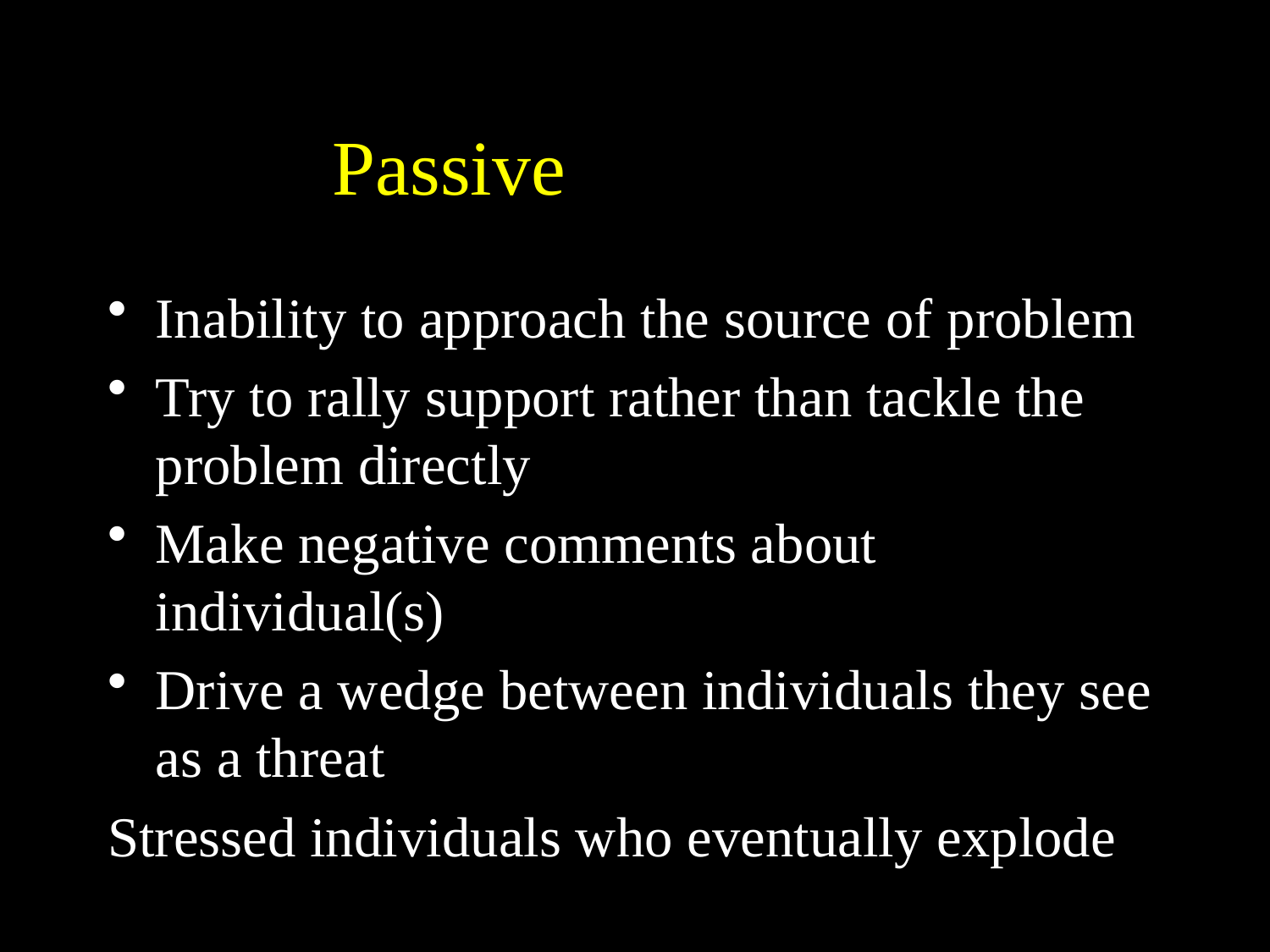

# Passive/Aggressive
Inability to approach the source of problem
Try to rally support rather than tackle the problem directly
Make negative comments about individual(s)
Drive a wedge between individuals they see as a threat
Stressed individuals who eventually explode